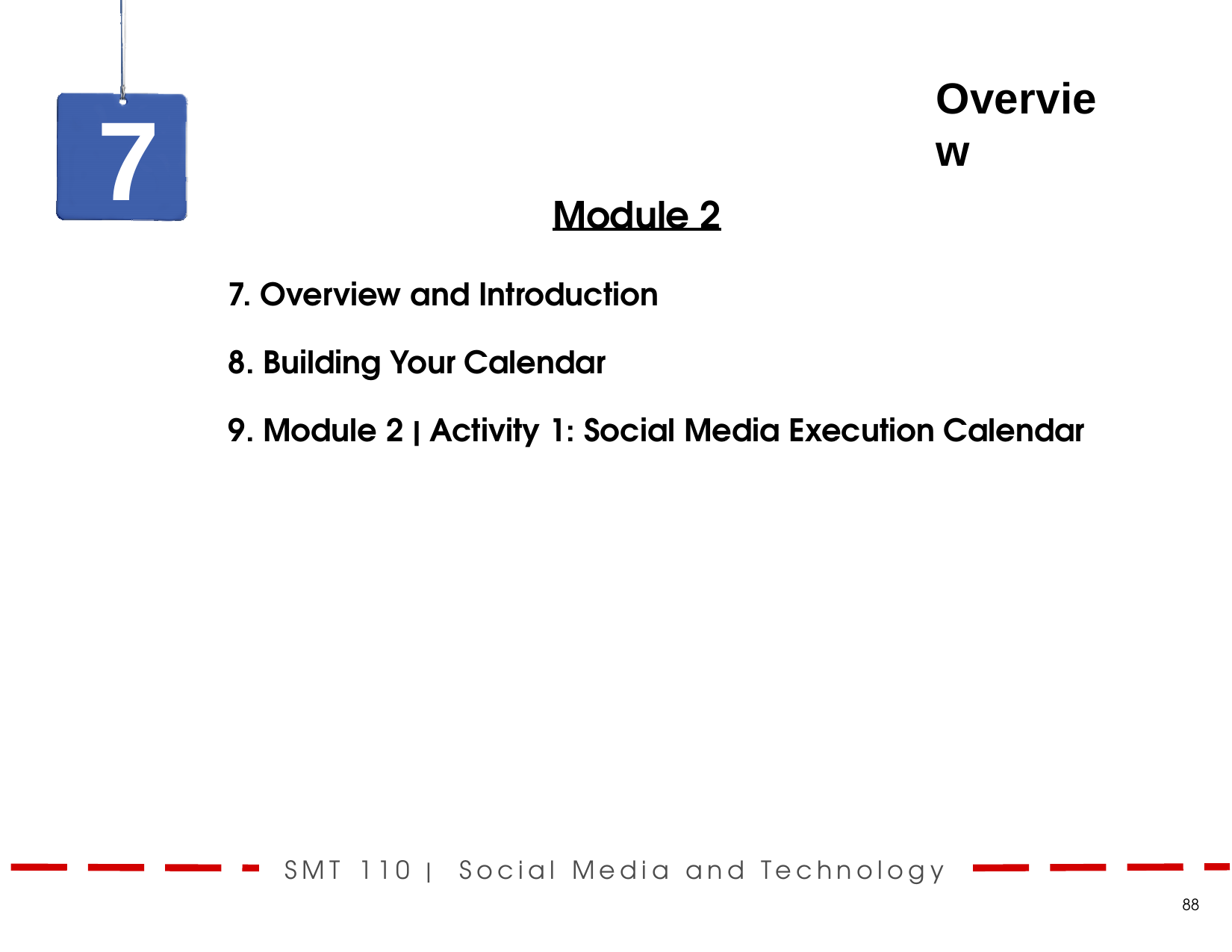

# Overview
7
Module 2

7. Overview and Introduction

8. Building Your Calendar

9. Module 2 | Activity 1: Social Media Execution Calendar
SMT	110	|	Social	Media	and	Technology
88